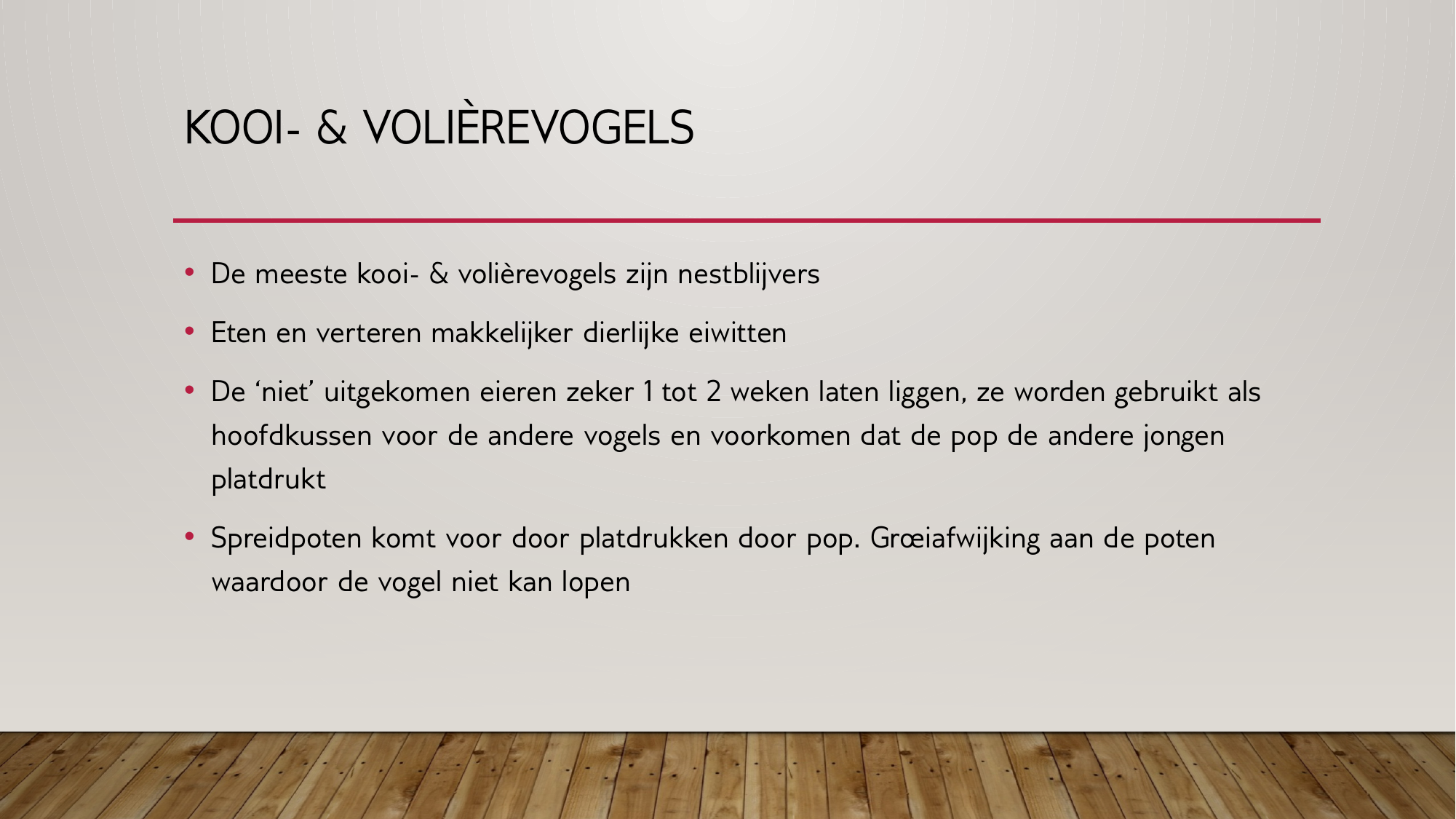

# Kooi- & volièrevogels
De meeste kooi- & volièrevogels zijn nestblijvers
Eten en verteren makkelijker dierlijke eiwitten
De ‘niet’ uitgekomen eieren zeker 1 tot 2 weken laten liggen, ze worden gebruikt als hoofdkussen voor de andere vogels en voorkomen dat de pop de andere jongen platdrukt
Spreidpoten komt voor door platdrukken door pop. Groeiafwijking aan de poten waardoor de vogel niet kan lopen